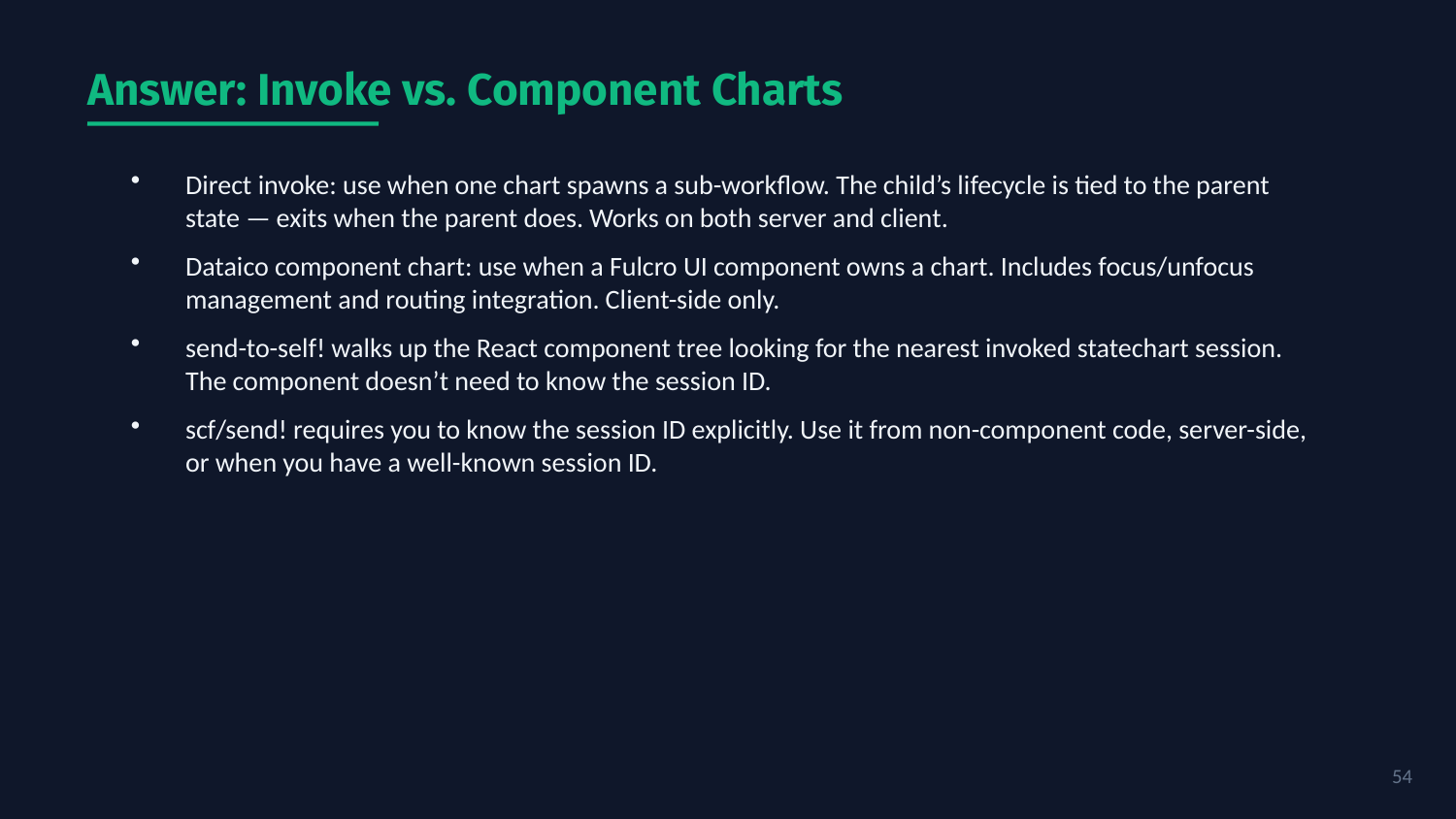

Answer: Invoke vs. Component Charts

Direct invoke: use when one chart spawns a sub-workflow. The child’s lifecycle is tied to the parent state — exits when the parent does. Works on both server and client.
Dataico component chart: use when a Fulcro UI component owns a chart. Includes focus/unfocus management and routing integration. Client-side only.
send-to-self! walks up the React component tree looking for the nearest invoked statechart session. The component doesn’t need to know the session ID.
scf/send! requires you to know the session ID explicitly. Use it from non-component code, server-side, or when you have a well-known session ID.
54